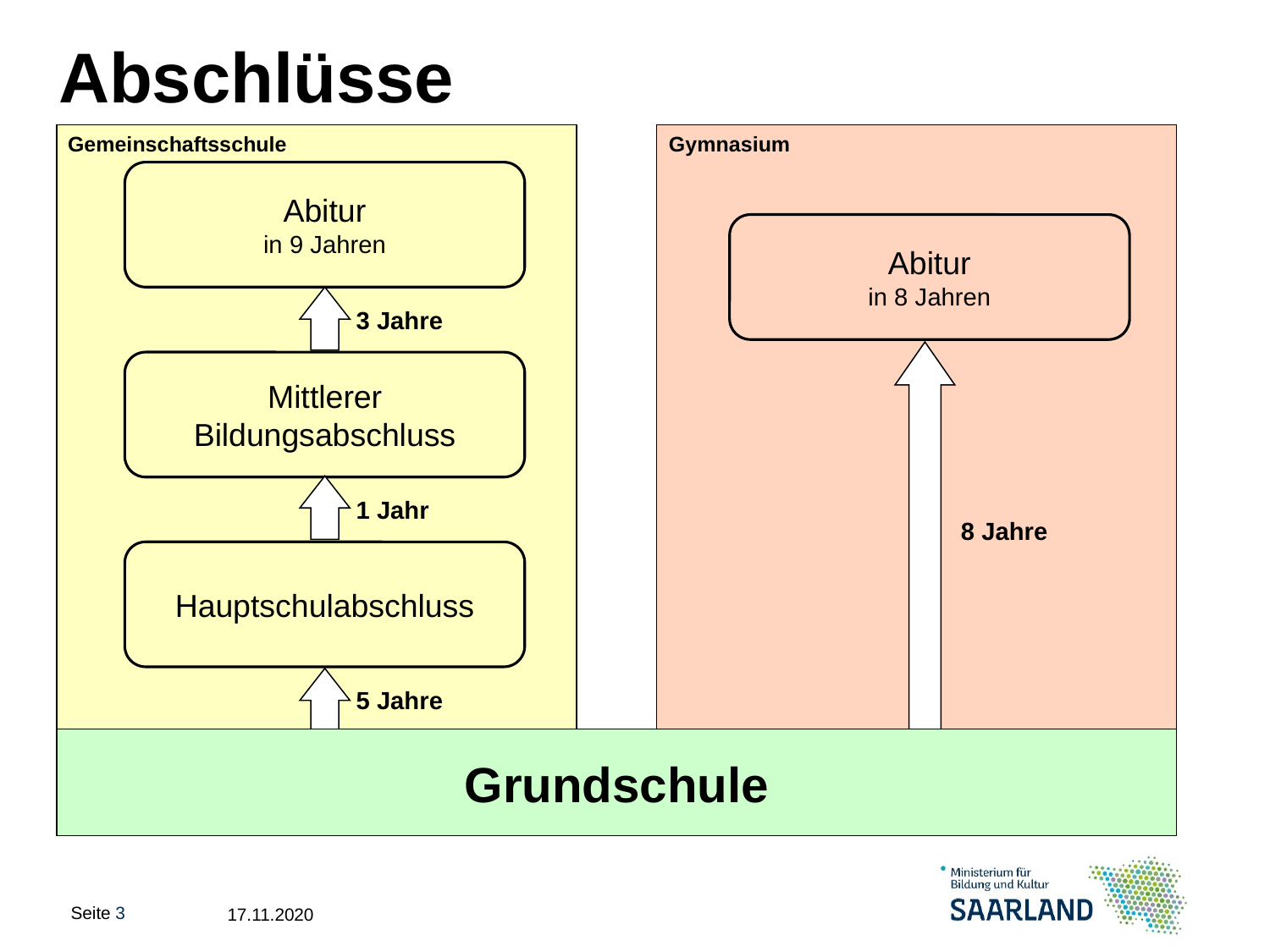

Abschlüsse

Gemeinschaftsschule

Gymnasium
Abitur
in 9 Jahren
Abitur
in 8 Jahren

3 Jahre

Mittlerer Bildungsabschluss

1 Jahr
8 Jahre
Hauptschulabschluss

5 Jahre
Grundschule
17.11.2020